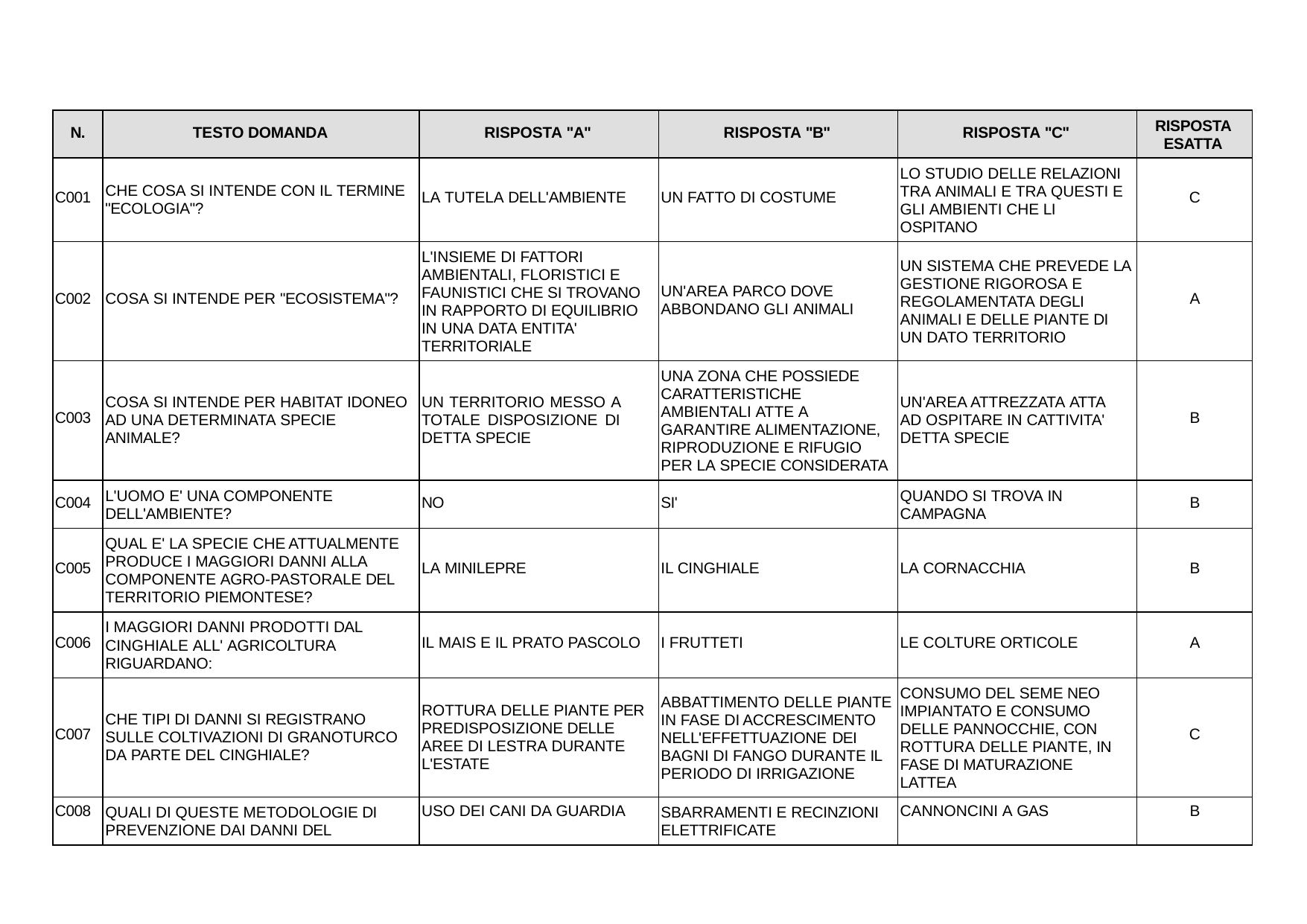

| N. | TESTO DOMANDA | RISPOSTA "A" | RISPOSTA "B" | RISPOSTA "C" | RISPOSTA ESATTA |
| --- | --- | --- | --- | --- | --- |
| C001 | CHE COSA SI INTENDE CON IL TERMINE "ECOLOGIA"? | LA TUTELA DELL'AMBIENTE | UN FATTO DI COSTUME | LO STUDIO DELLE RELAZIONI TRA ANIMALI E TRA QUESTI E GLI AMBIENTI CHE LI OSPITANO | C |
| C002 | COSA SI INTENDE PER "ECOSISTEMA"? | L'INSIEME DI FATTORI AMBIENTALI, FLORISTICI E FAUNISTICI CHE SI TROVANO IN RAPPORTO DI EQUILIBRIO IN UNA DATA ENTITA' TERRITORIALE | UN'AREA PARCO DOVE ABBONDANO GLI ANIMALI | UN SISTEMA CHE PREVEDE LA GESTIONE RIGOROSA E REGOLAMENTATA DEGLI ANIMALI E DELLE PIANTE DI UN DATO TERRITORIO | A |
| C003 | COSA SI INTENDE PER HABITAT IDONEO AD UNA DETERMINATA SPECIE ANIMALE? | UN TERRITORIO MESSO A TOTALE DISPOSIZIONE DI DETTA SPECIE | UNA ZONA CHE POSSIEDE CARATTERISTICHE AMBIENTALI ATTE A GARANTIRE ALIMENTAZIONE, RIPRODUZIONE E RIFUGIO PER LA SPECIE CONSIDERATA | UN'AREA ATTREZZATA ATTA AD OSPITARE IN CATTIVITA' DETTA SPECIE | B |
| C004 | L'UOMO E' UNA COMPONENTE DELL'AMBIENTE? | NO | SI' | QUANDO SI TROVA IN CAMPAGNA | B |
| C005 | QUAL E' LA SPECIE CHE ATTUALMENTE PRODUCE I MAGGIORI DANNI ALLA COMPONENTE AGRO-PASTORALE DEL TERRITORIO PIEMONTESE? | LA MINILEPRE | IL CINGHIALE | LA CORNACCHIA | B |
| C006 | I MAGGIORI DANNI PRODOTTI DAL CINGHIALE ALL' AGRICOLTURA RIGUARDANO: | IL MAIS E IL PRATO PASCOLO | I FRUTTETI | LE COLTURE ORTICOLE | A |
| C007 | CHE TIPI DI DANNI SI REGISTRANO SULLE COLTIVAZIONI DI GRANOTURCO DA PARTE DEL CINGHIALE? | ROTTURA DELLE PIANTE PER PREDISPOSIZIONE DELLE AREE DI LESTRA DURANTE L'ESTATE | ABBATTIMENTO DELLE PIANTE IN FASE DI ACCRESCIMENTO NELL'EFFETTUAZIONE DEI BAGNI DI FANGO DURANTE IL PERIODO DI IRRIGAZIONE | CONSUMO DEL SEME NEO IMPIANTATO E CONSUMO DELLE PANNOCCHIE, CON ROTTURA DELLE PIANTE, IN FASE DI MATURAZIONE LATTEA | C |
| C008 | QUALI DI QUESTE METODOLOGIE DI PREVENZIONE DAI DANNI DEL | USO DEI CANI DA GUARDIA | SBARRAMENTI E RECINZIONI ELETTRIFICATE | CANNONCINI A GAS | B |